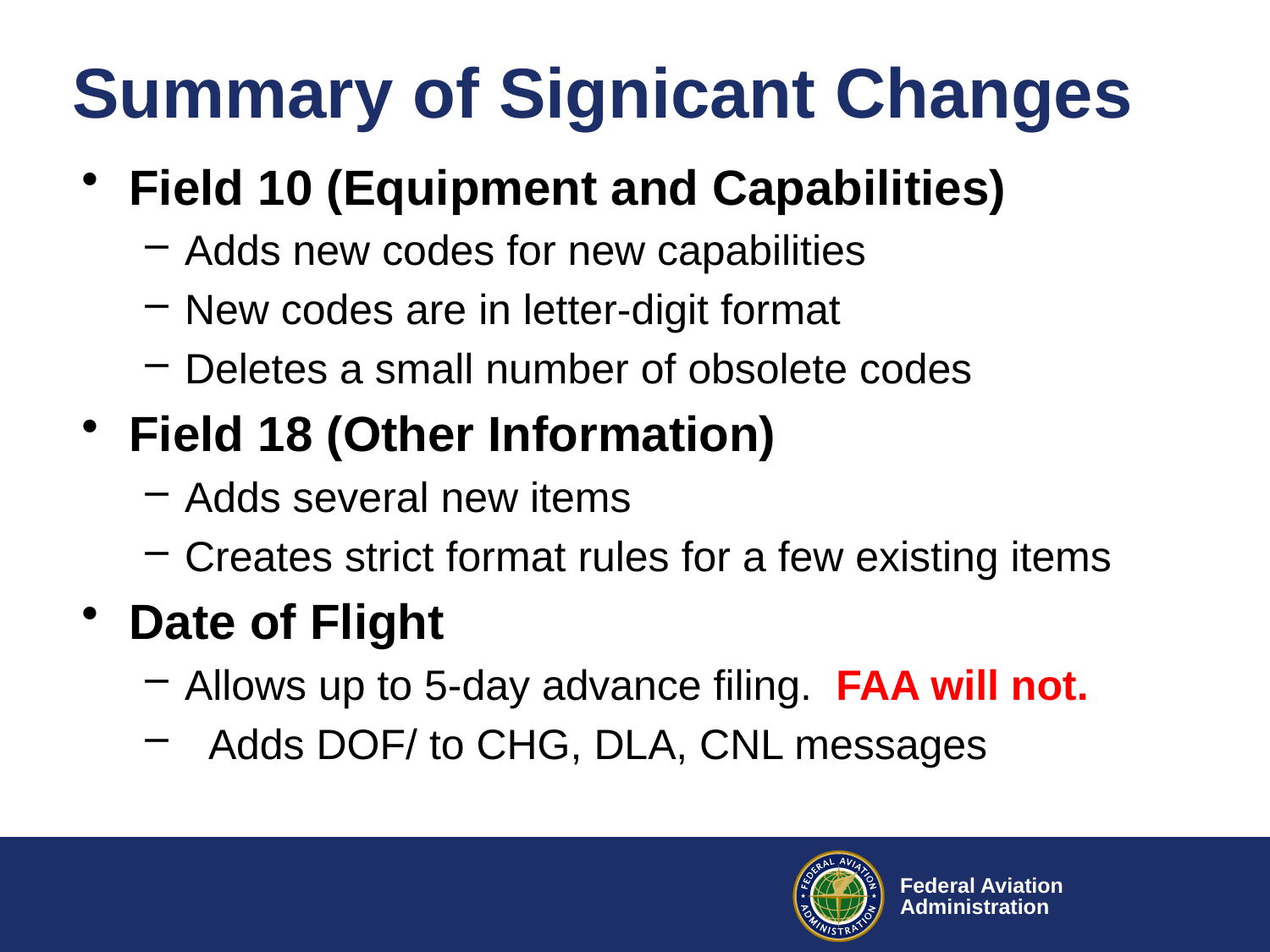

# Summary of Signicant Changes
Field 10 (Equipment and Capabilities)
Adds new codes for new capabilities
New codes are in letter-digit format
Deletes a small number of obsolete codes
Field 18 (Other Information)
Adds several new items
Creates strict format rules for a few existing items
Date of Flight
Allows up to 5-day advance filing.  FAA will not.
  Adds DOF/ to CHG, DLA, CNL messages